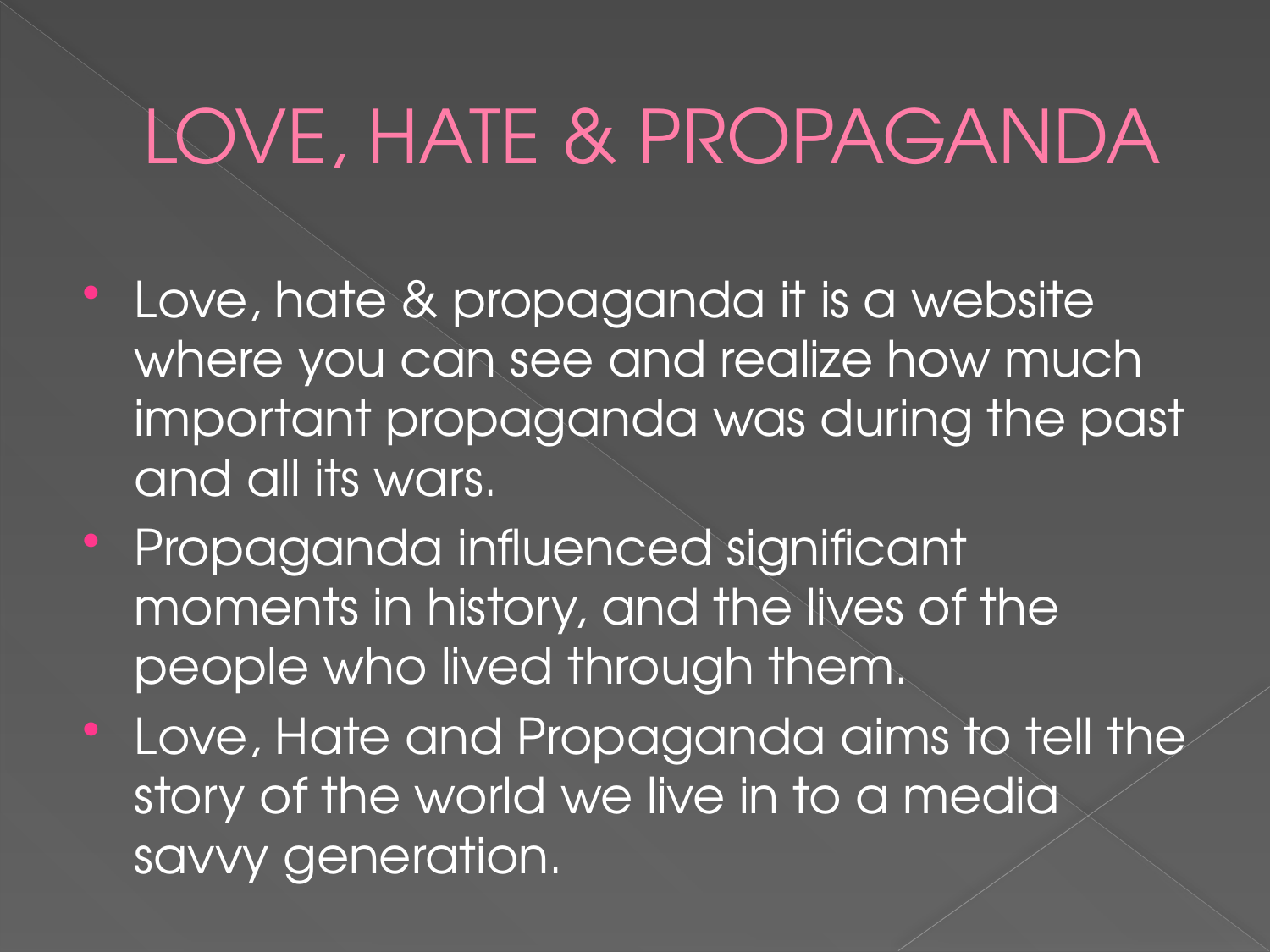

# LOVE, HATE & PROPAGANDA
Love, hate & propaganda it is a website where you can see and realize how much important propaganda was during the past and all its wars.
Propaganda influenced significant moments in history, and the lives of the people who lived through them.
Love, Hate and Propaganda aims to tell the story of the world we live in to a media savvy generation.